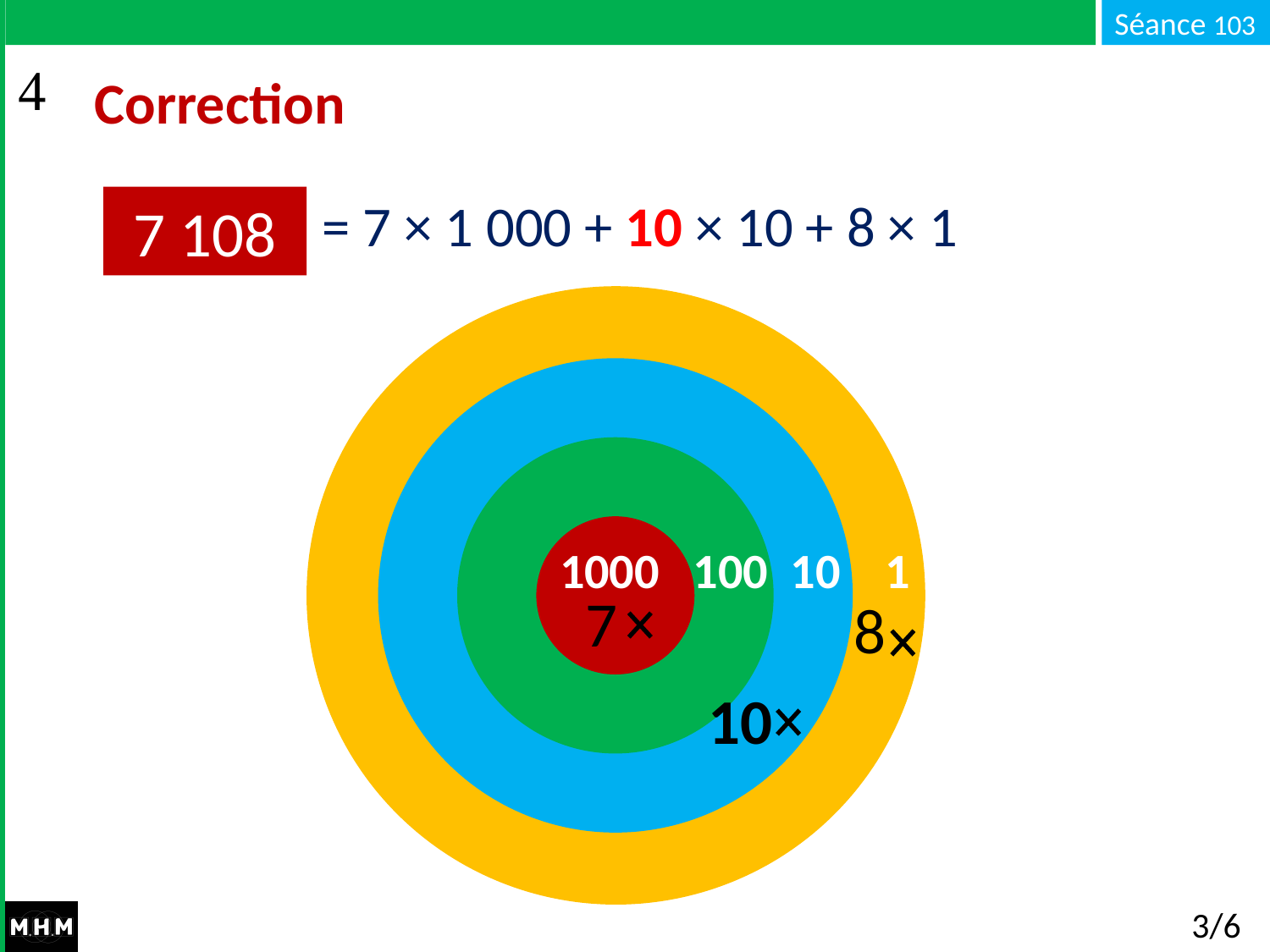

# Correction
= 7 × 1 000 + 10 × 10 + 8 × 1
7 108

 1000   100  10    1
7

8

10

3/6